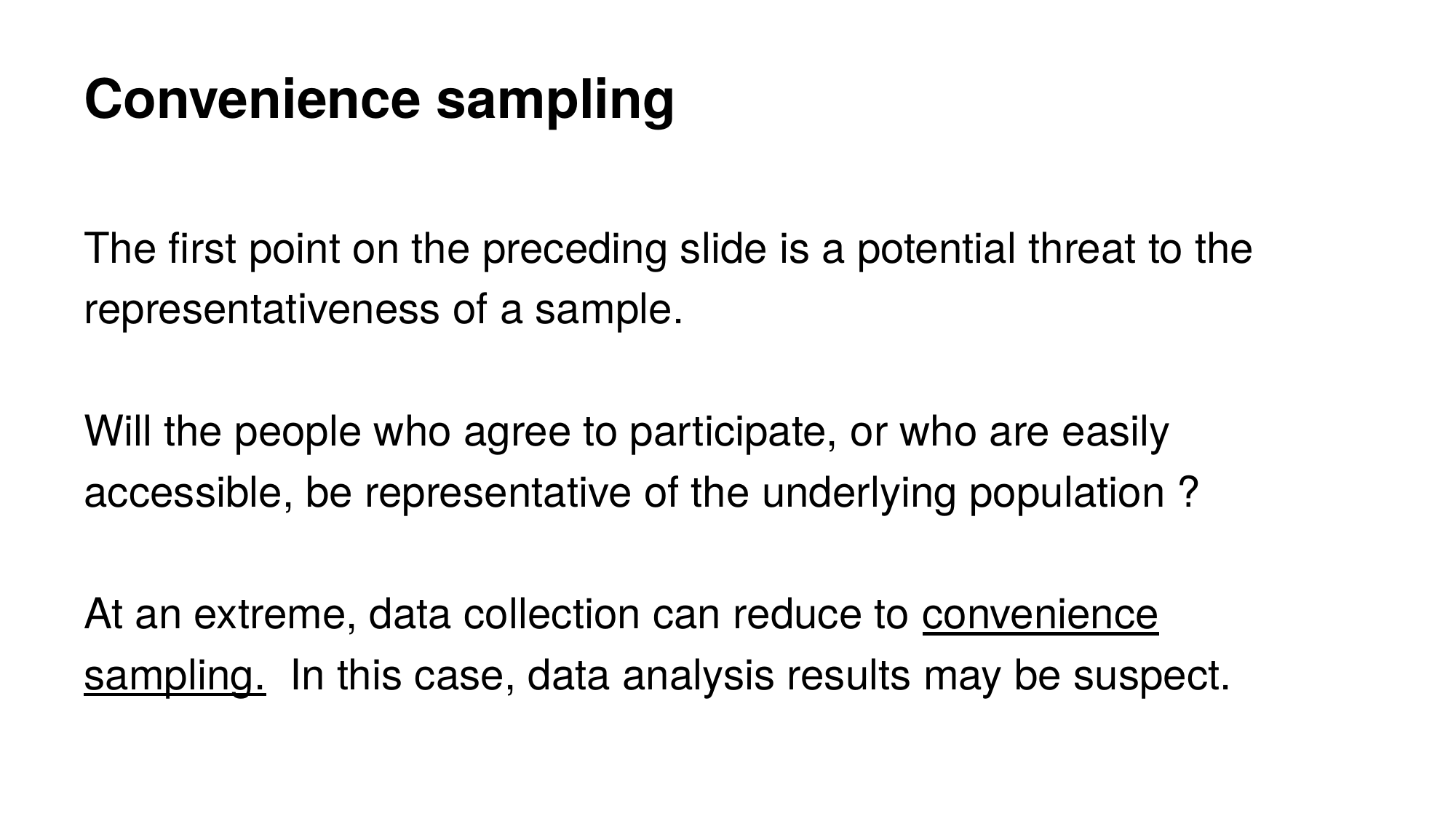

# Convenience sampling
The first point on the preceding slide is a potential threat to the representativeness of a sample.

Will the people who agree to participate, or who are easily accessible, be representative of the underlying population ?

At an extreme, data collection can reduce to convenience sampling.  In this case, data analysis results may be suspect.